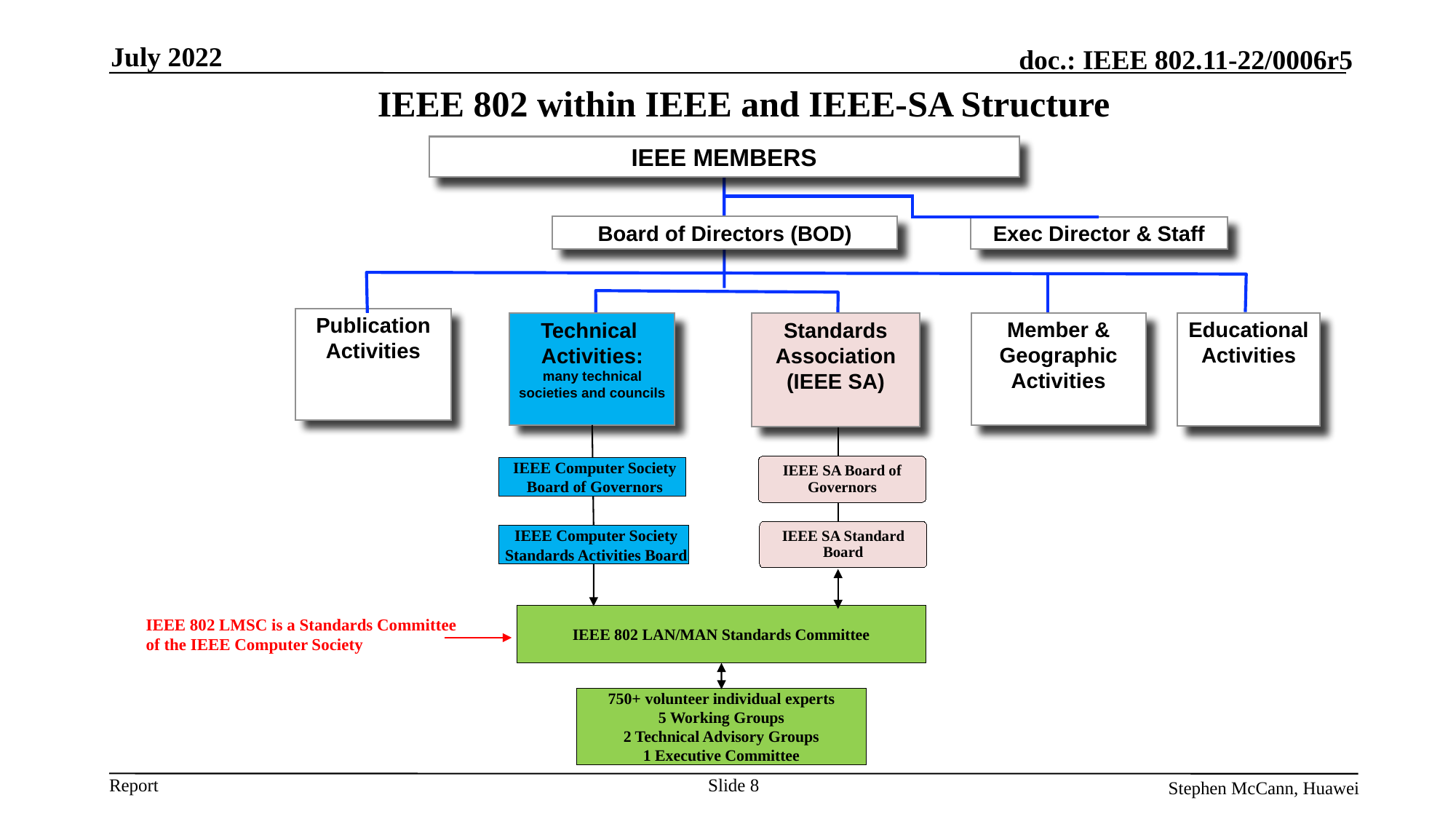

July 2022
# IEEE 802 within IEEE and IEEE-SA Structure
IEEE MEMBERS
Board of Directors (BOD)
Exec Director & Staff
Publication
Activities

Member & Geographic
Activities

Educational
Activities
Technical
Activities:
many technical societies and councils
Standards Association
(IEEE SA)

IEEE SA Board of Governors
IEEE SA Standard Board
IEEE Computer Society Board of Governors
IEEE Computer Society Standards Activities Board

IEEE 802 LAN/MAN Standards Committee

IEEE 802 LMSC is a Standards Committee
of the IEEE Computer Society
750+ volunteer individual experts
5 Working Groups
2 Technical Advisory Groups
1 Executive Committee
Slide 8
Stephen McCann, Huawei